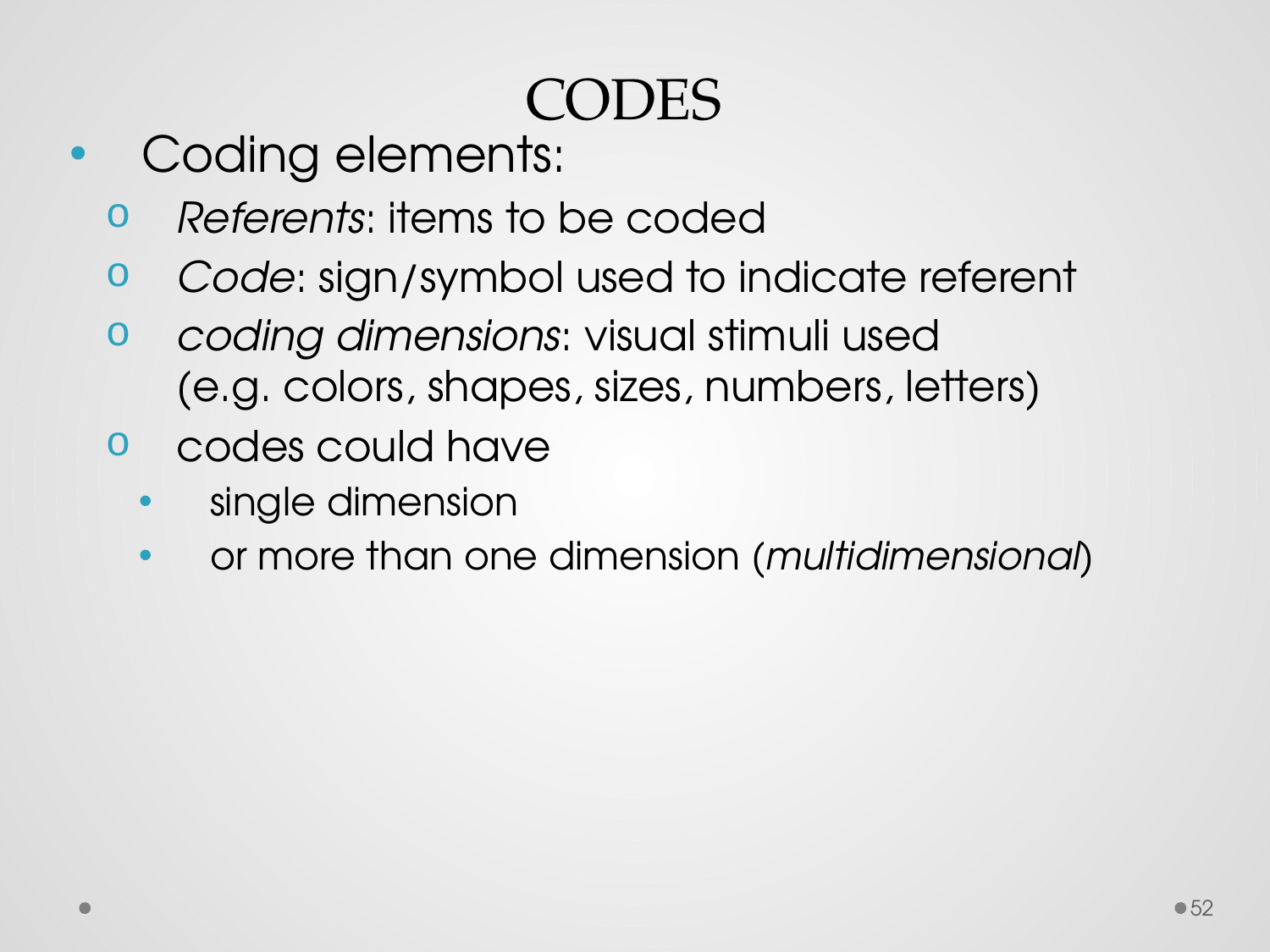

# CODES

Coding elements:
Referents: items to be coded
Code: sign/symbol used to indicate referent
coding dimensions: visual stimuli used
(e.g. colors, shapes, sizes, numbers, letters)
codes could have
single dimension
or more than one dimension (multidimensional)

52